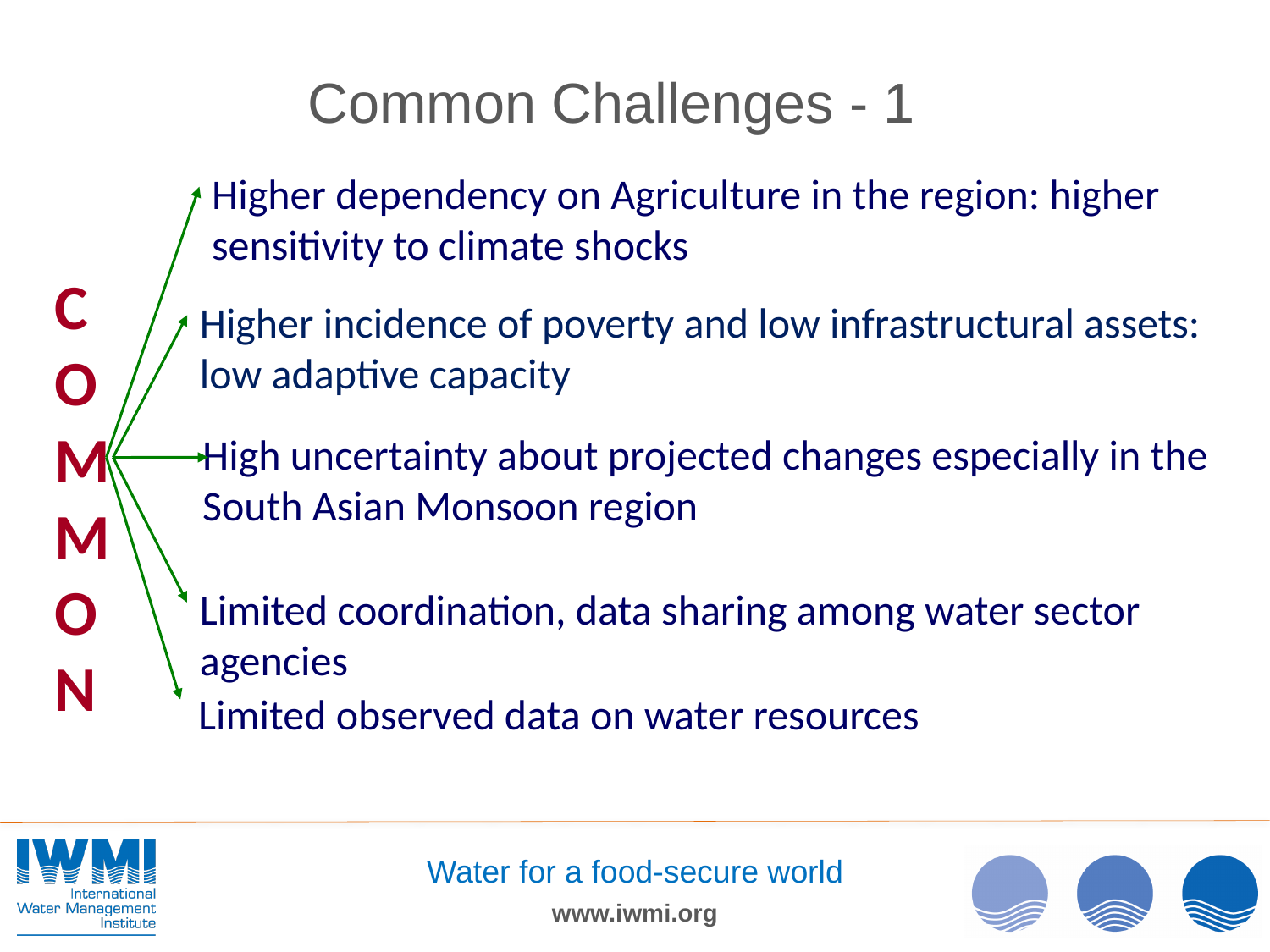

# Common Challenges - 1
Higher dependency on Agriculture in the region: higher sensitivity to climate shocks

COMMON
Higher incidence of poverty and low infrastructural assets: low adaptive capacity

High uncertainty about projected changes especially in the South Asian Monsoon region

Limited observed data on water resources

Limited coordination, data sharing among water sector agencies